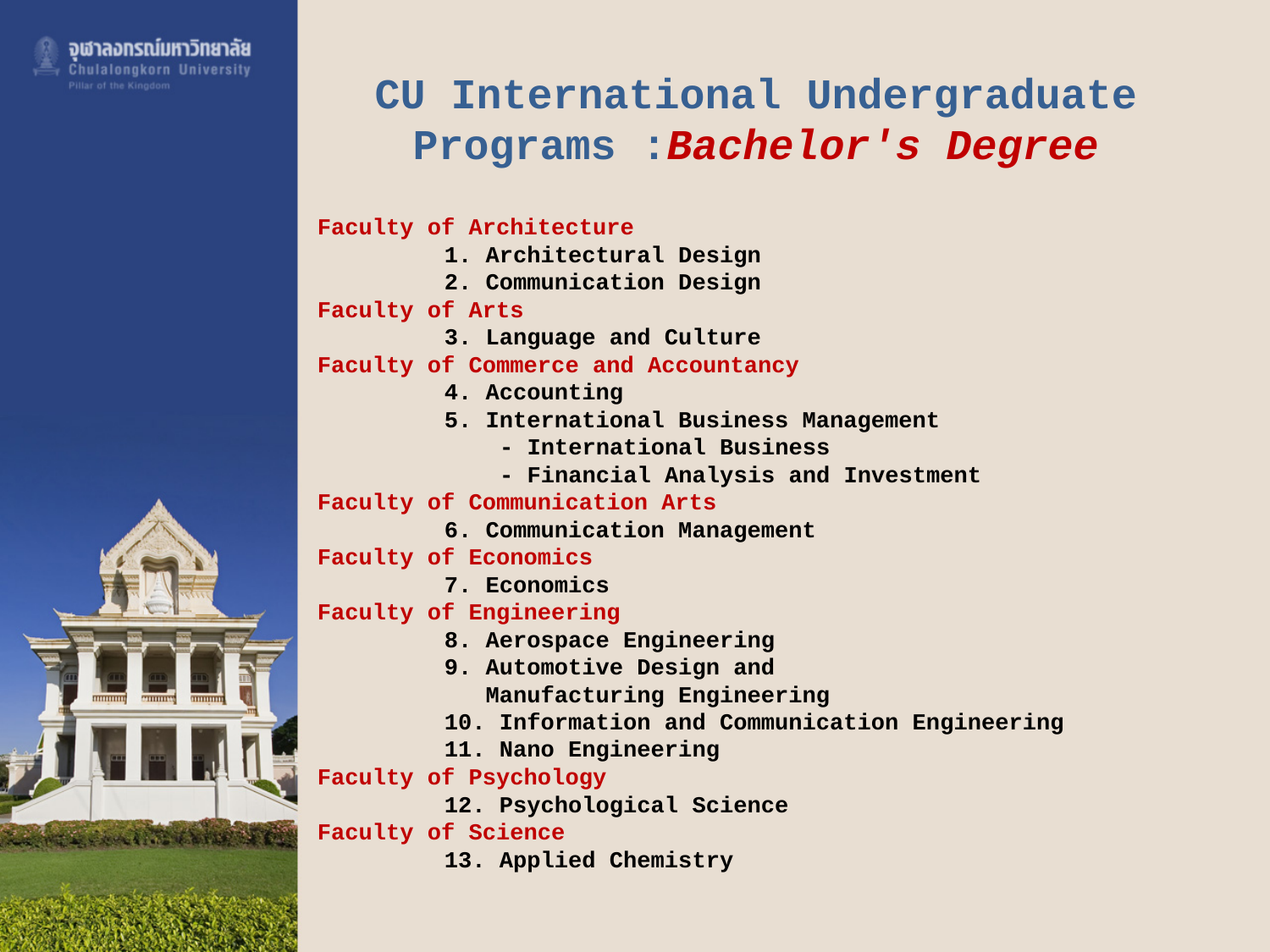

# CU International Undergraduate Programs :Bachelor's Degree
Faculty of Architecture
	1. Architectural Design
	2. Communication Design
Faculty of Arts
	3. Language and Culture
Faculty of Commerce and Accountancy
	4. Accounting
	5. International Business Management
	    - International Business
	    - Financial Analysis and Investment
Faculty of Communication Arts
	6. Communication Management
Faculty of Economics
	7. Economics
Faculty of Engineering
	8. Aerospace Engineering
	9. Automotive Design and                   		   Manufacturing Engineering
	10. Information and Communication Engineering
	11. Nano Engineering
Faculty of Psychology
	12. Psychological Science
Faculty of Science
	13. Applied Chemistry